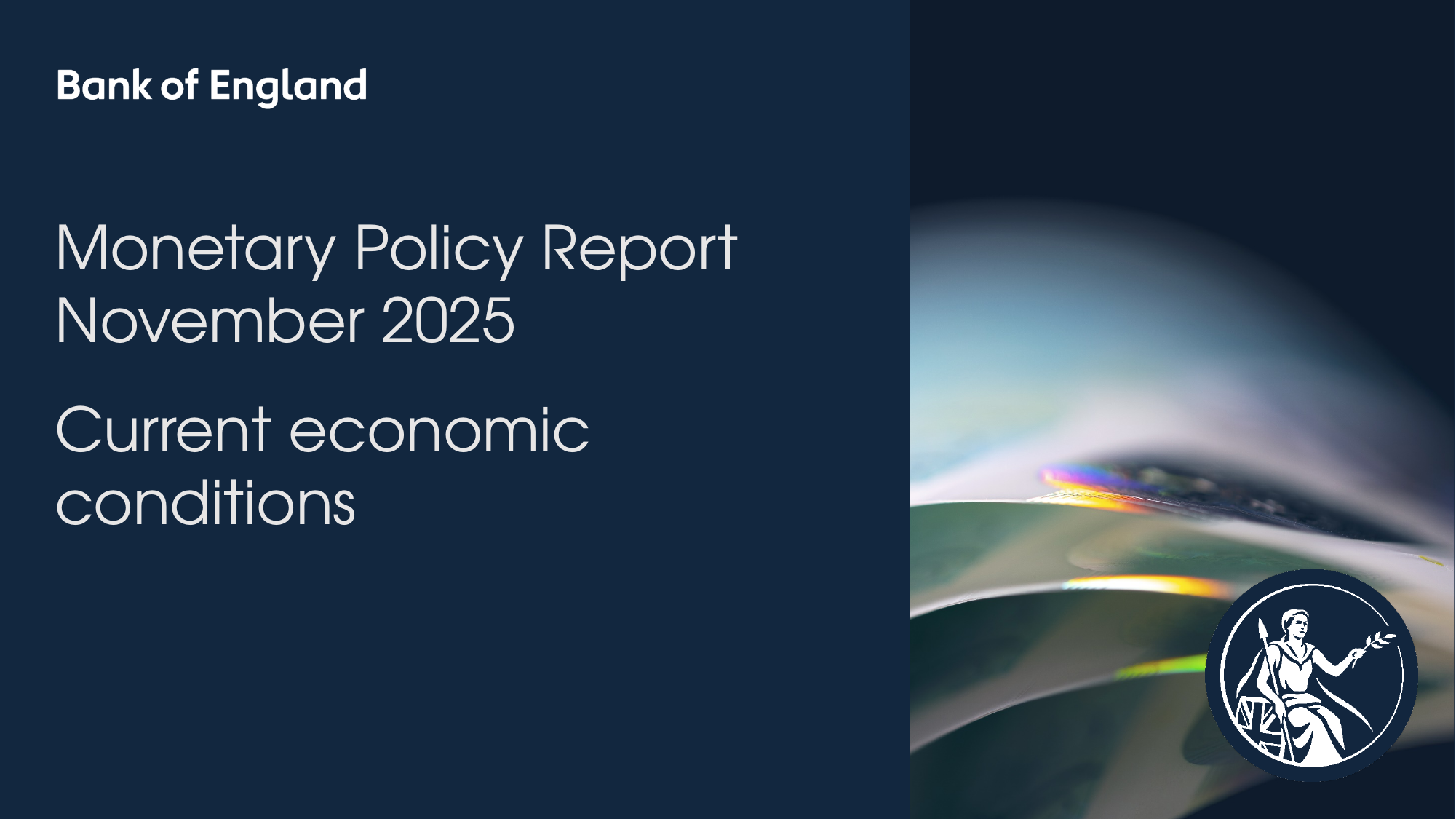

Monetary Policy Report
November 2025
Current economic conditions